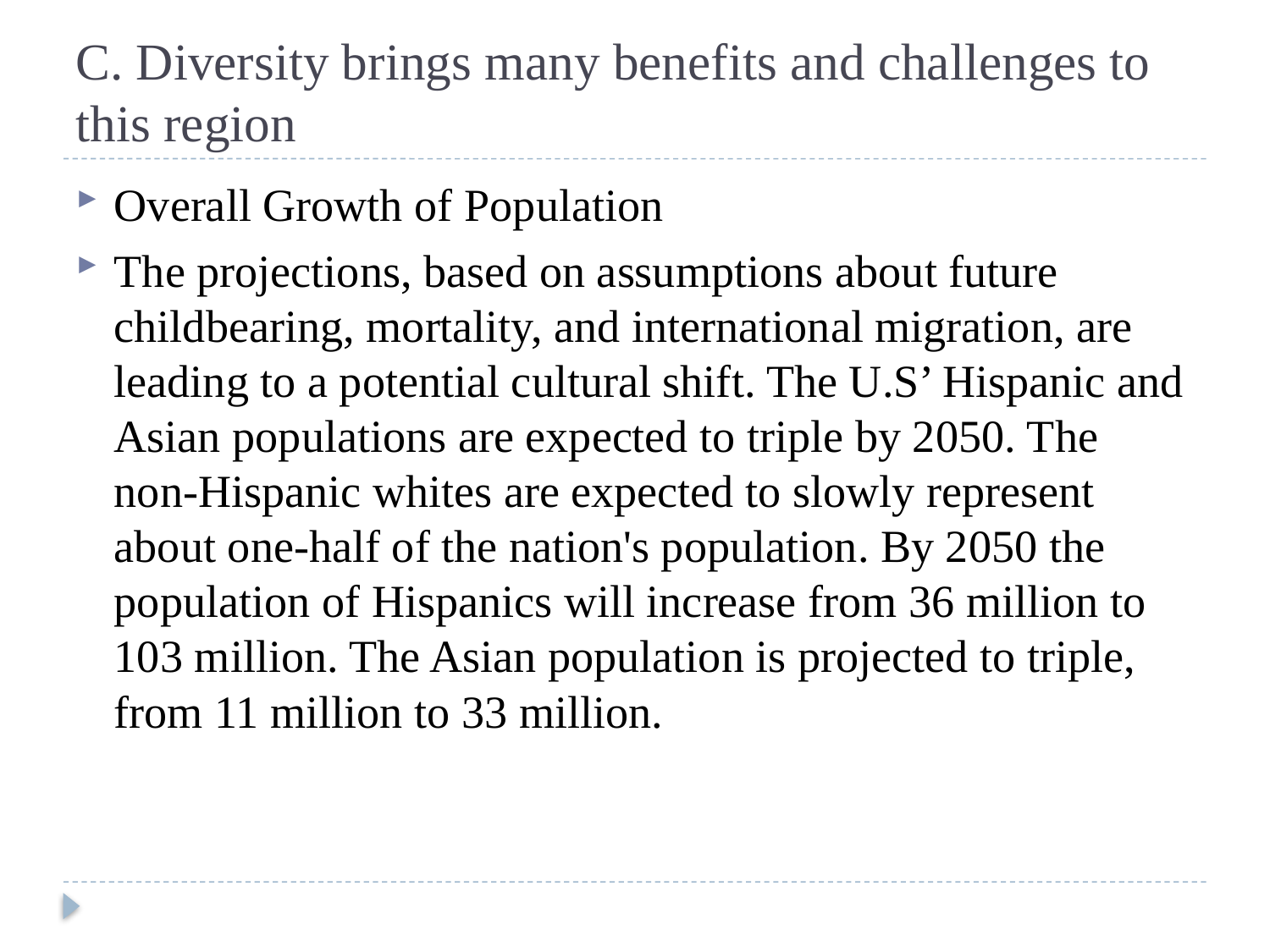

# C. Diversity brings many benefits and challenges to this region
Overall Growth of Population
The projections, based on assumptions about future childbearing, mortality, and international migration, are leading to a potential cultural shift. The U.S’ Hispanic and Asian populations are expected to triple by 2050. The non-Hispanic whites are expected to slowly represent about one-half of the nation's population. By 2050 the population of Hispanics will increase from 36 million to 103 million. The Asian population is projected to triple, from 11 million to 33 million.